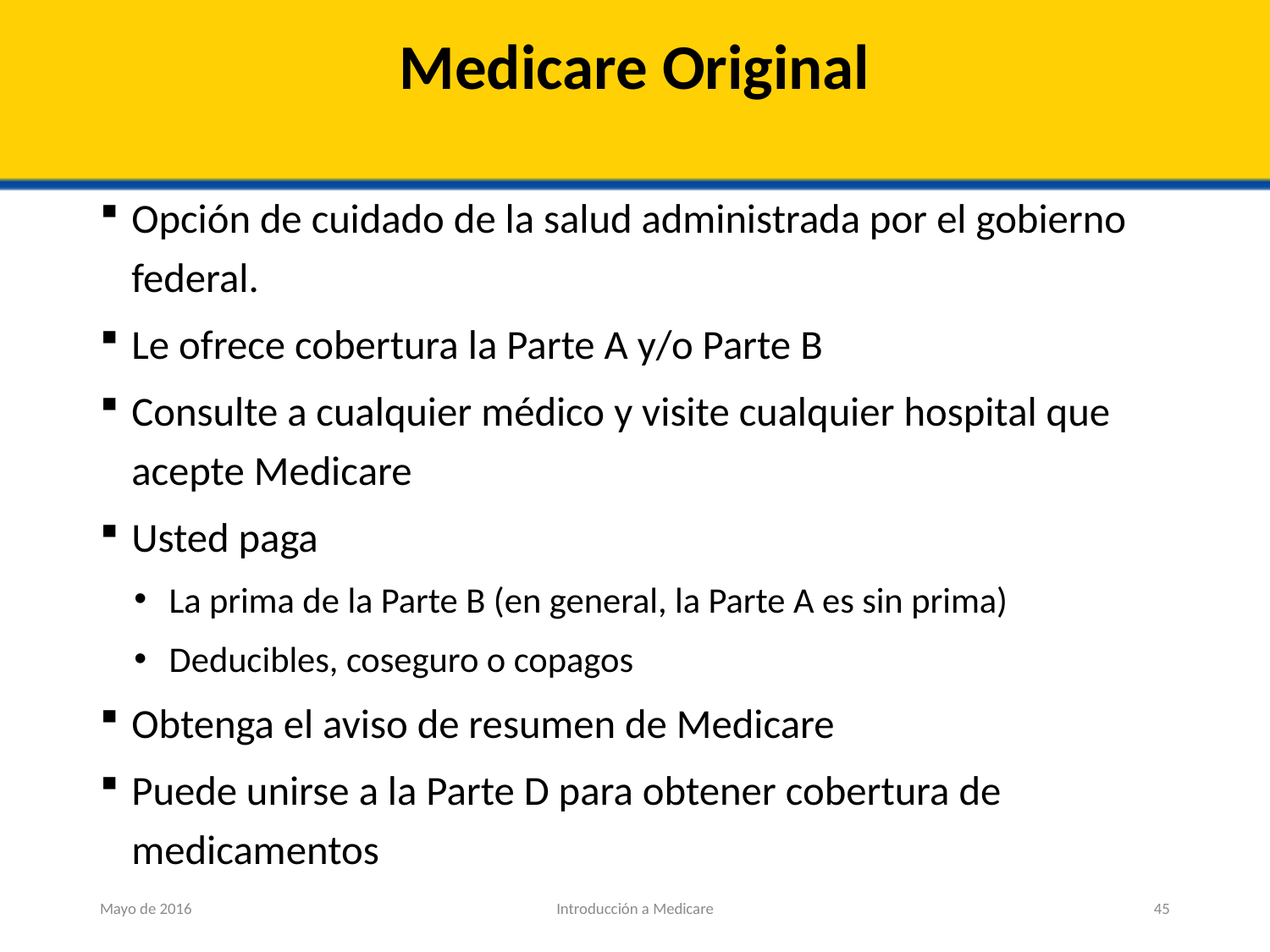

# Medicare Original
Opción de cuidado de la salud administrada por el gobierno federal.
Le ofrece cobertura la Parte A y/o Parte B
Consulte a cualquier médico y visite cualquier hospital que acepte Medicare
Usted paga
La prima de la Parte B (en general, la Parte A es sin prima)
Deducibles, coseguro o copagos
Obtenga el aviso de resumen de Medicare
Puede unirse a la Parte D para obtener cobertura de medicamentos

Mayo de 2016
Introducción a Medicare
45